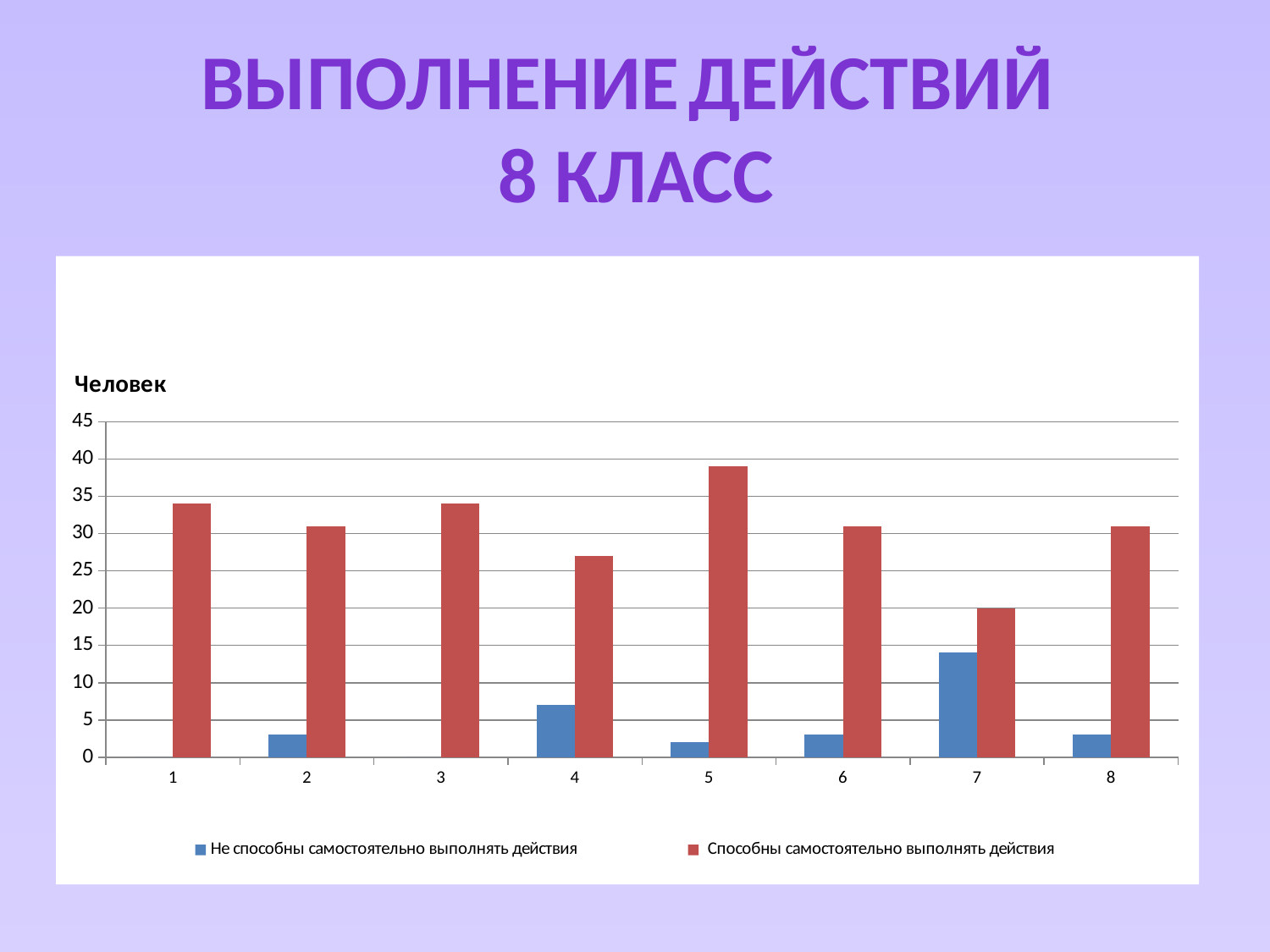

Выполнение действий
 8 класс

### Chart

| Category | Не способны самостоятельно выполнять действия |  Способны самостоятельно выполнять действия |
|---|---|---|